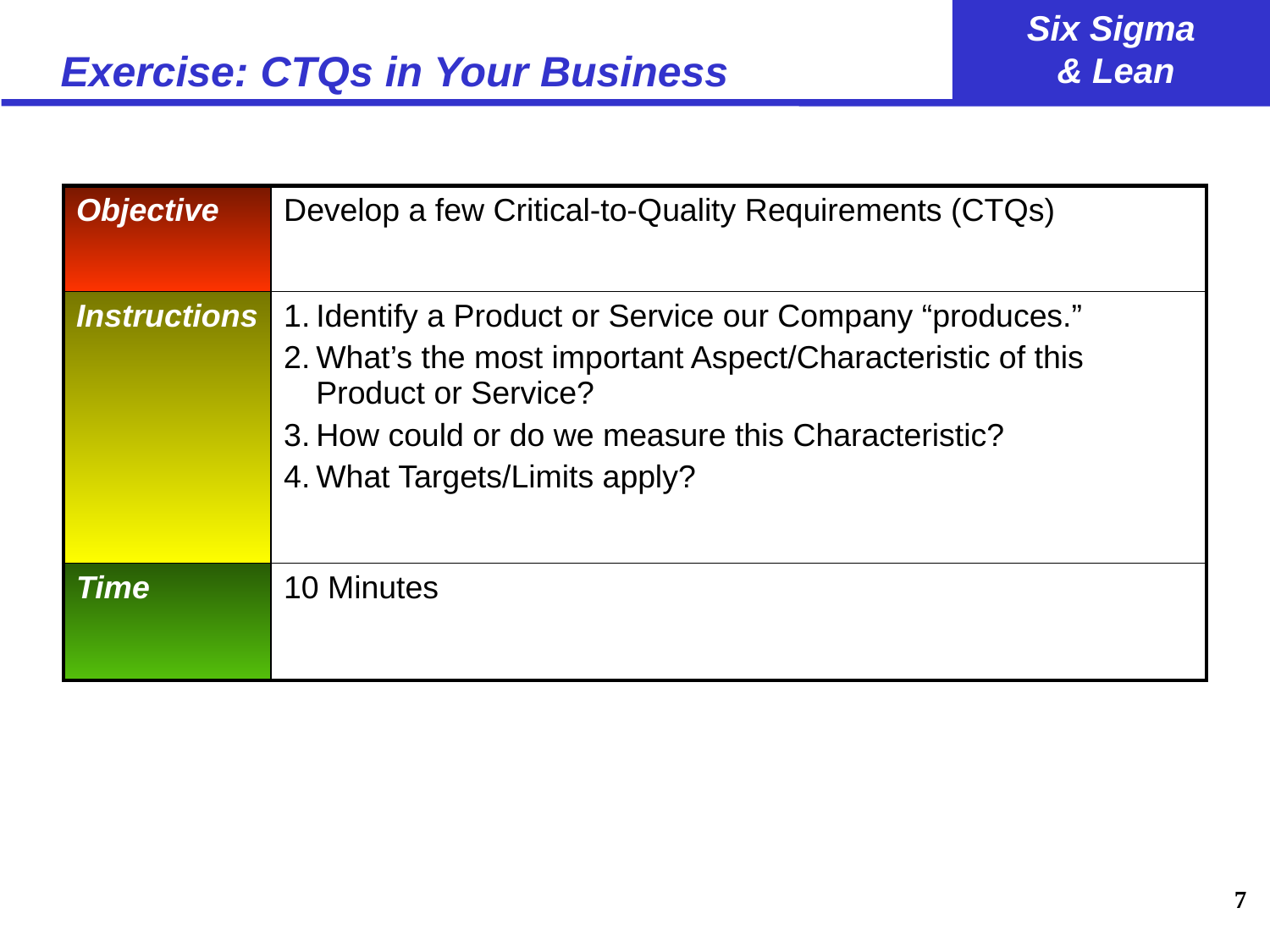

# Exercise: CTQs in Your Business
| Objective | Develop a few Critical-to-Quality Requirements (CTQs) |
| --- | --- |
| Instructions | Identify a Product or Service our Company “produces.” What’s the most important Aspect/Characteristic of this Product or Service? How could or do we measure this Characteristic? What Targets/Limits apply? |
| Time | 10 Minutes |
7